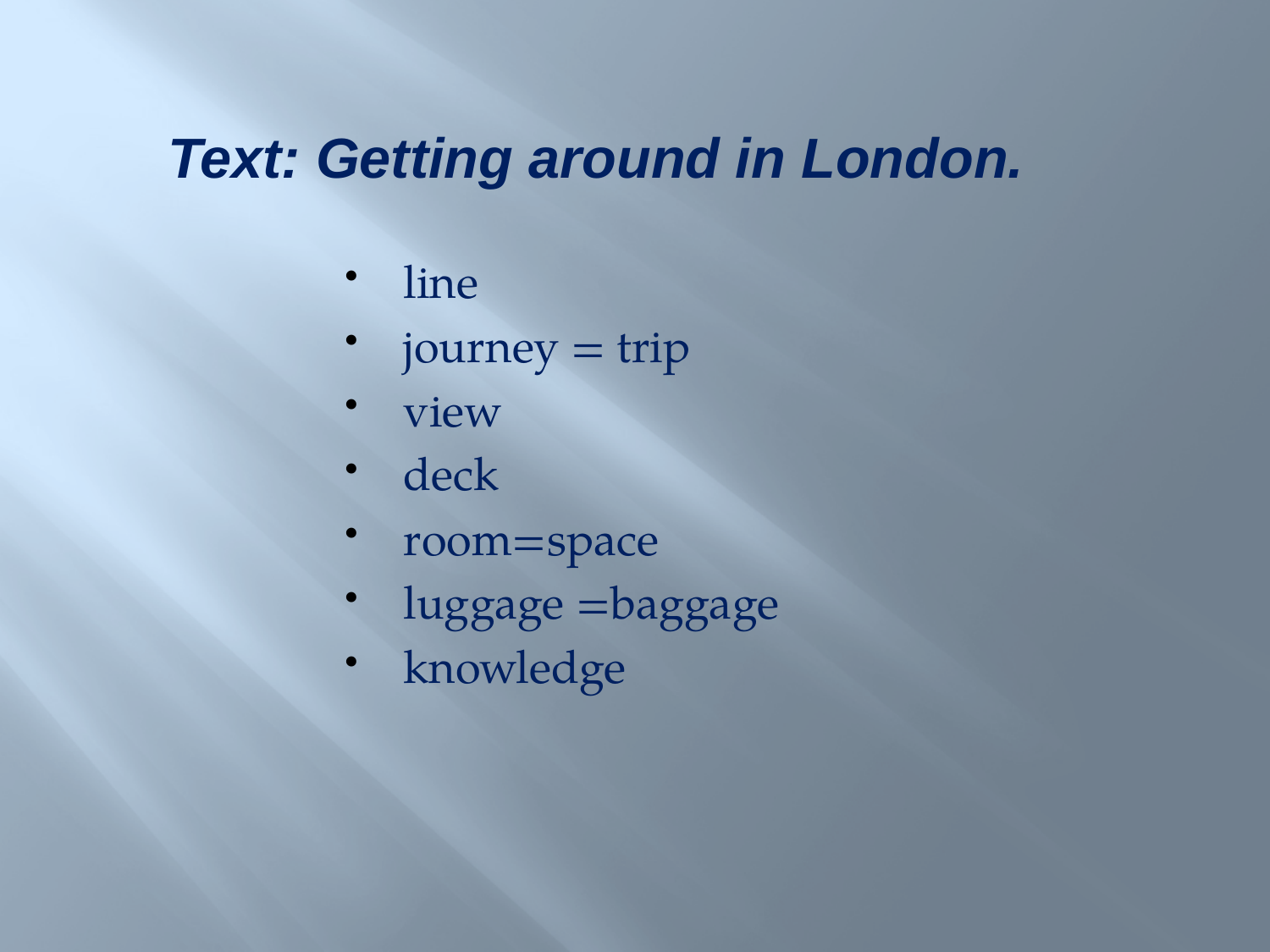

# Text: Getting around in London.
line
journey = trip
view
deck
room=space
luggage =baggage
knowledge